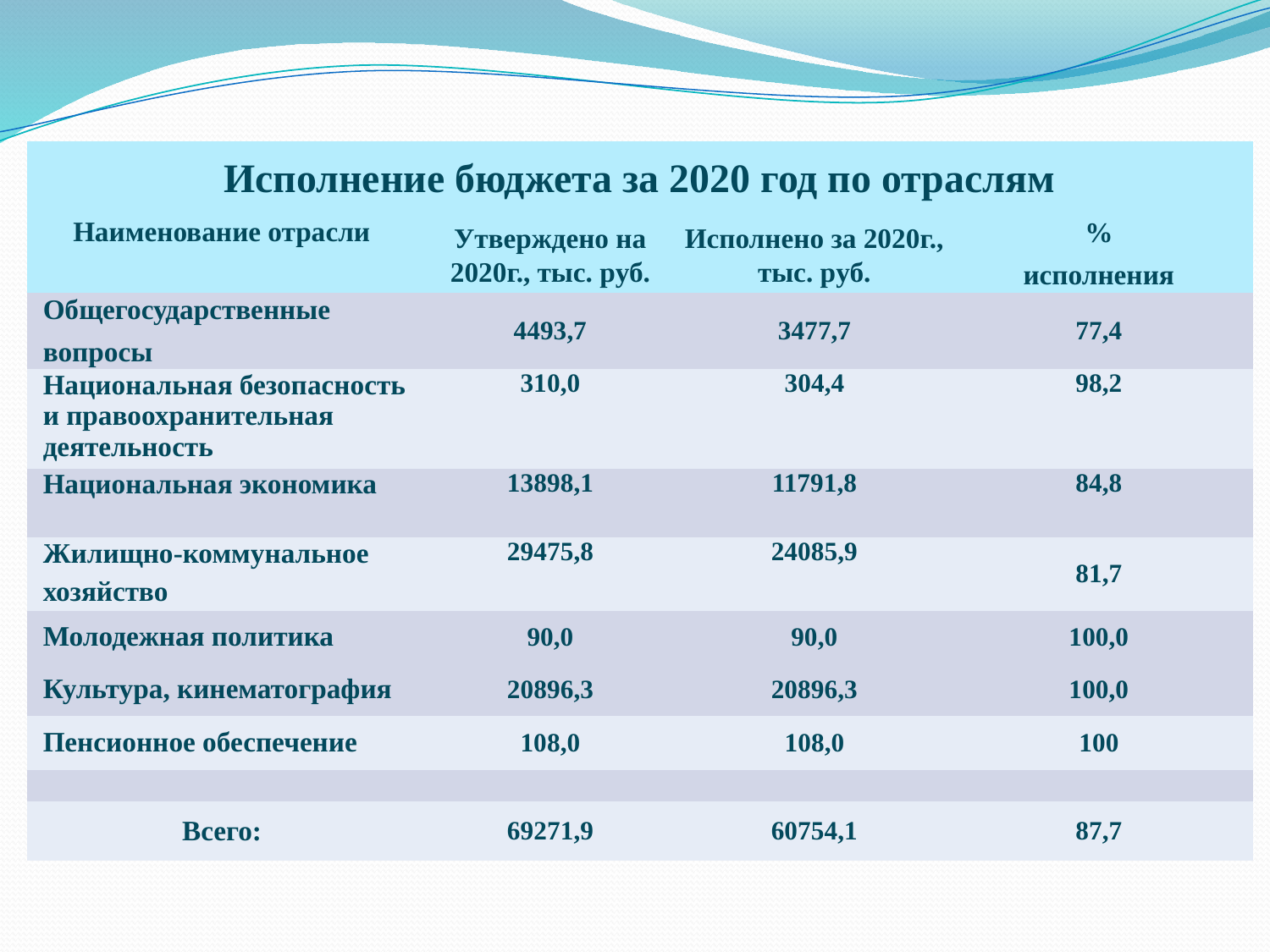

| Исполнение бюджета за 2020 год по отраслям |  |  |  |
| --- | --- | --- | --- |
| Наименование отрасли | Утверждено на 2020г., тыс. руб. | Исполнено за 2020г., тыс. руб. | % исполнения |
| Общегосударственные вопросы | 4493,7 | 3477,7 | 77,4 |
| Национальная безопасность и правоохранительная деятельность | 310,0 | 304,4 | 98,2 |
| Национальная экономика | 13898,1 | 11791,8 | 84,8 |
| Жилищно-коммунальное хозяйство | 29475,8 | 24085,9 | 81,7 |
| Молодежная политика | 90,0 | 90,0 | 100,0 |
| Культура, кинематография | 20896,3 | 20896,3 | 100,0 |
| Пенсионное обеспечение | 108,0 | 108,0 | 100 |
|  |  |  |  |
| Всего: | 69271,9 | 60754,1 | 87,7 |